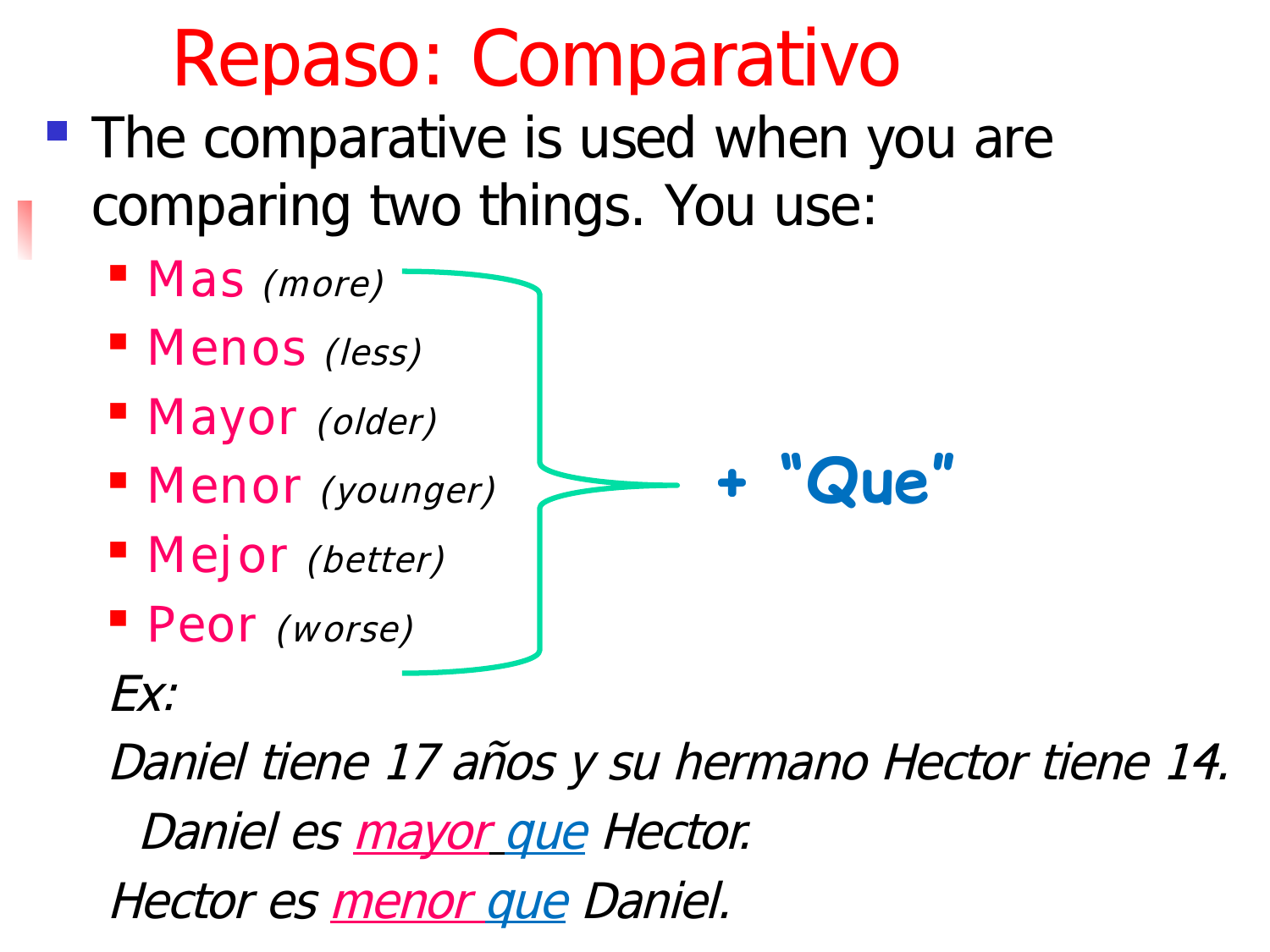

# Repaso: Comparativo
The comparative is used when you are comparing two things. You use:
Mas (more)
Menos (less)
Mayor (older)
Menor (younger)
Mejor (better)
Peor (worse)
Ex:
Daniel tiene 17 años y su hermano Hector tiene 14.
  Daniel es mayor que Hector.
Hector es menor que Daniel.

+ “Que”